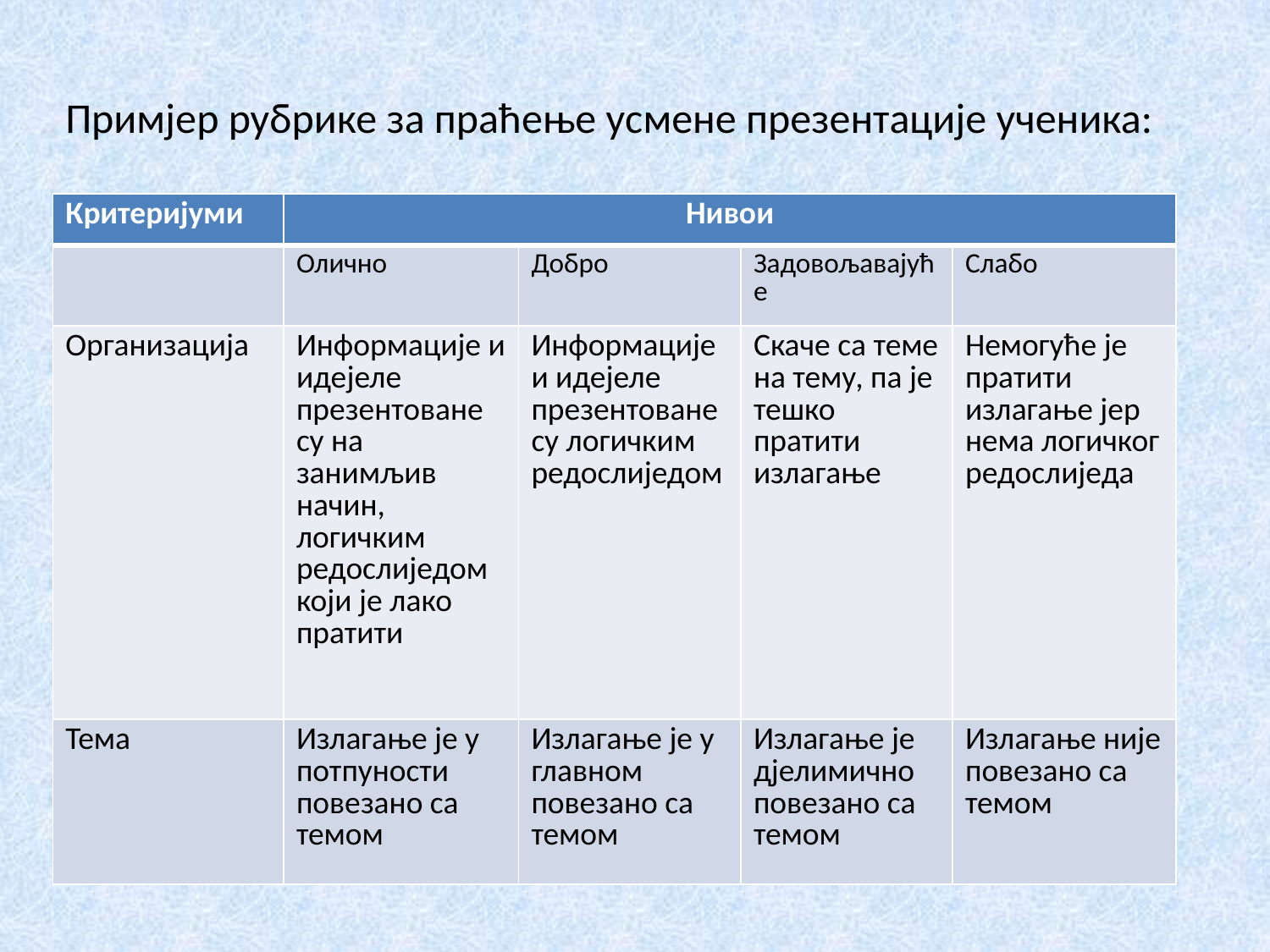

Примјер рубрике за праћење усмене презентације ученика:
| Критеријуми | Нивои |  |  |  |
| --- | --- | --- | --- | --- |
|  | Олично | Добро | Задовољавајуће | Слабо |
| Организација | Информације и идејеле презентоване су на занимљив начин, логичким редослиједом који је лако пратити | Информације и идејеле презентоване су логичким редослиједом | Скаче са теме на тему, па је тешко пратити излагање | Немогуће је пратити излагање јер нема логичког редослиједа |
| Тема | Излагање је у потпуности повезано са темом | Излагање је у главном повезано са темом | Излагање је дјелимично повезано са темом | Излагање није повезано са темом |